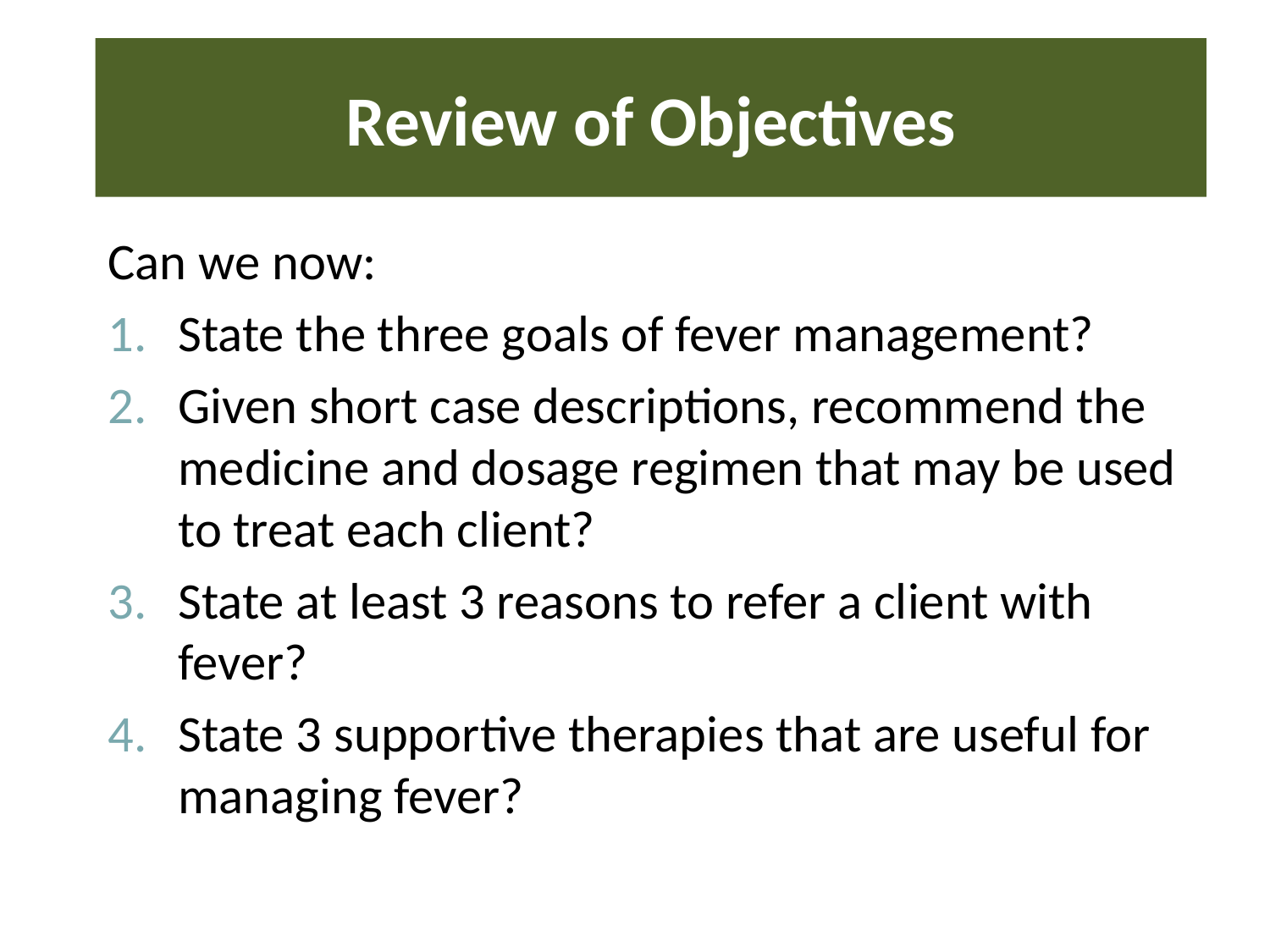

# Review of Objectives
Can we now:
State the three goals of fever management?
Given short case descriptions, recommend the medicine and dosage regimen that may be used to treat each client?
State at least 3 reasons to refer a client with    fever?
State 3 supportive therapies that are useful for managing fever?